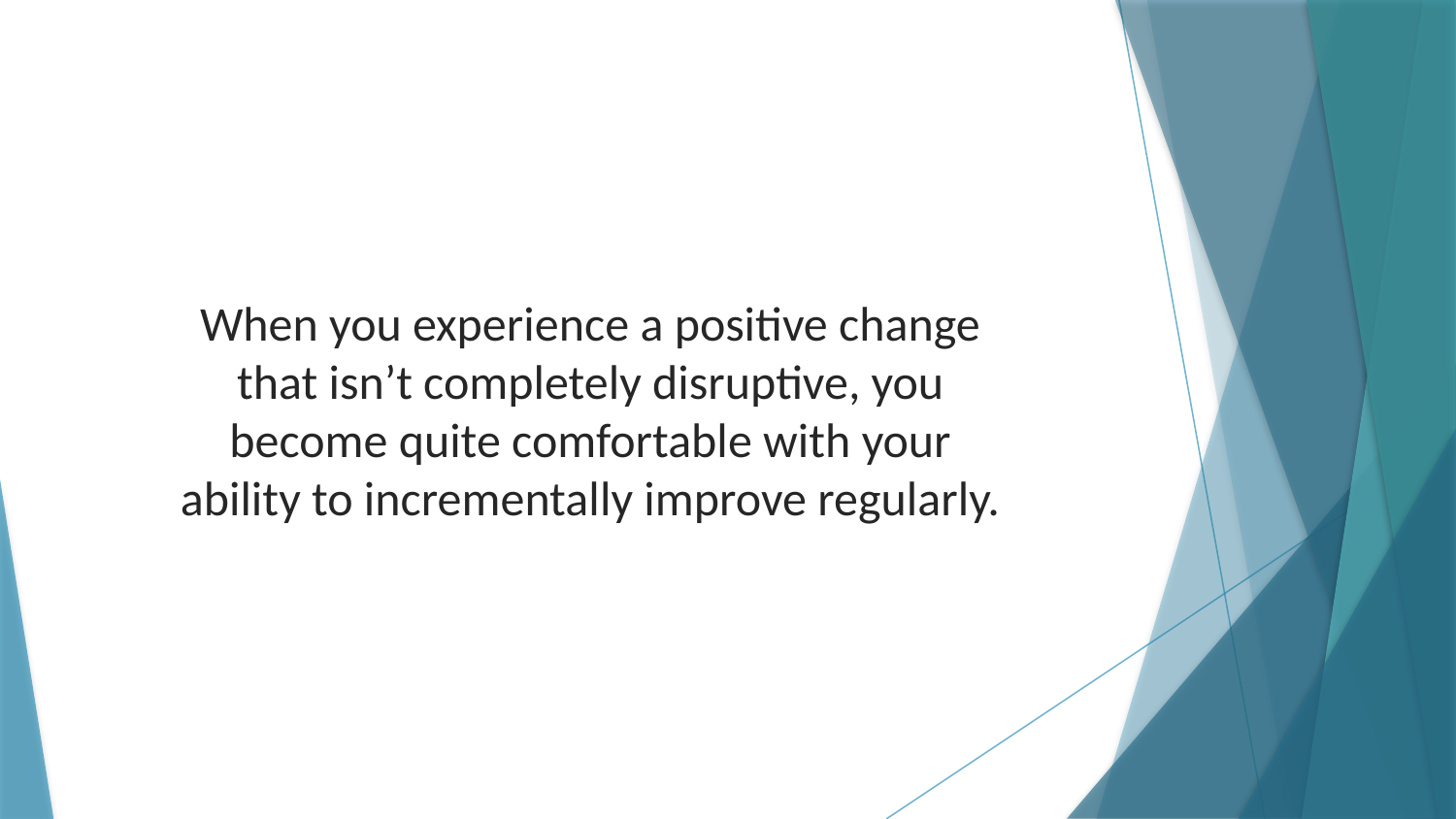

When you experience a positive change that isn’t completely disruptive, you become quite comfortable with your ability to incrementally improve regularly.